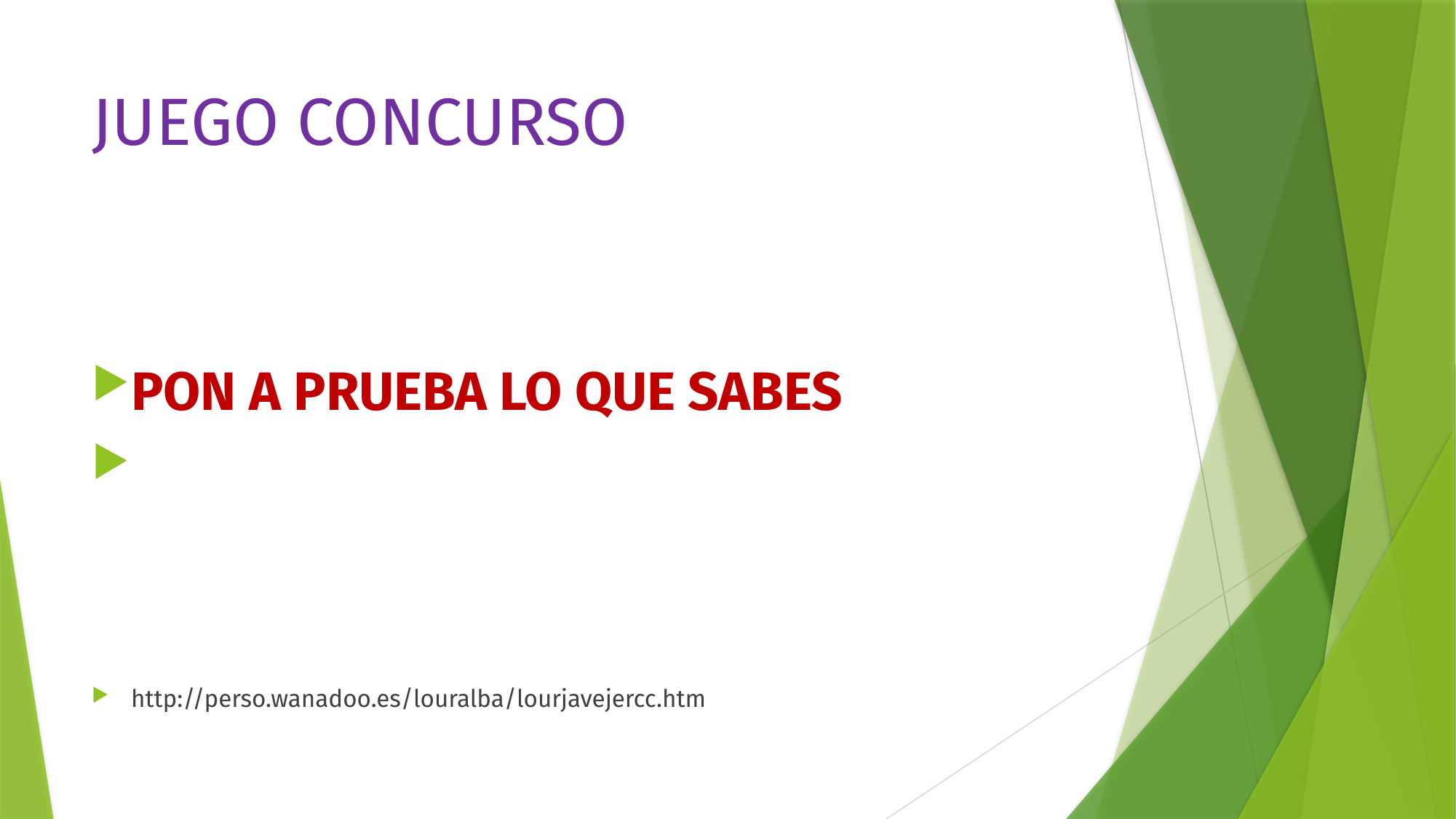

# JUEGO CONCURSO

PON A PRUEBA LO QUE SABES

http://perso.wanadoo.es/louralba/lourjavejercc.htm